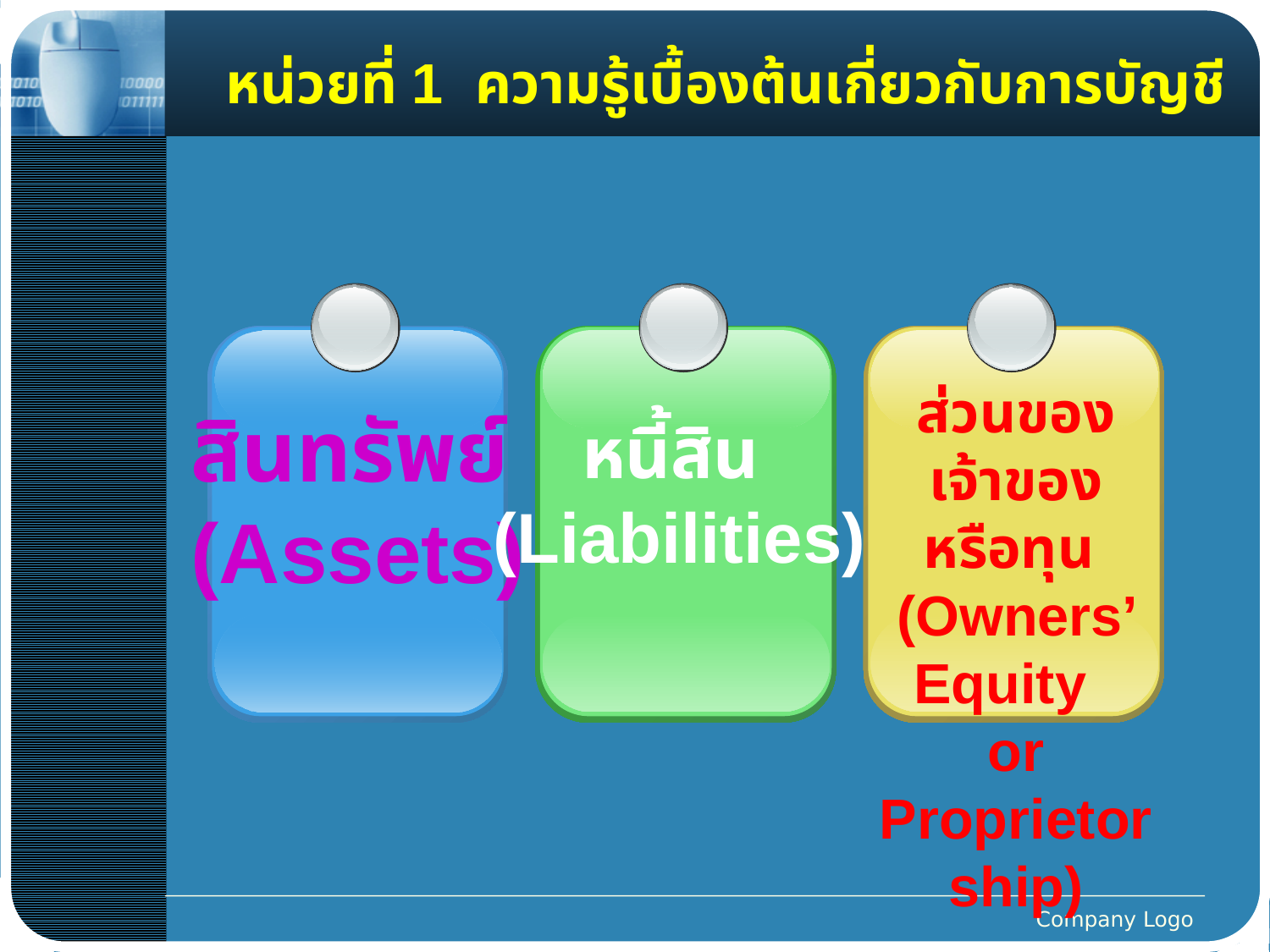

หน่วยที่ 1  ความรู้เบื้องต้นเกี่ยวกับการบัญชี

ส่วนของเจ้าของ
หรือทุน
(Owners’ Equity
or Proprietorship)
สินทรัพย์
(Assets)
หนี้สิน
(Liabilities)
Company Logo